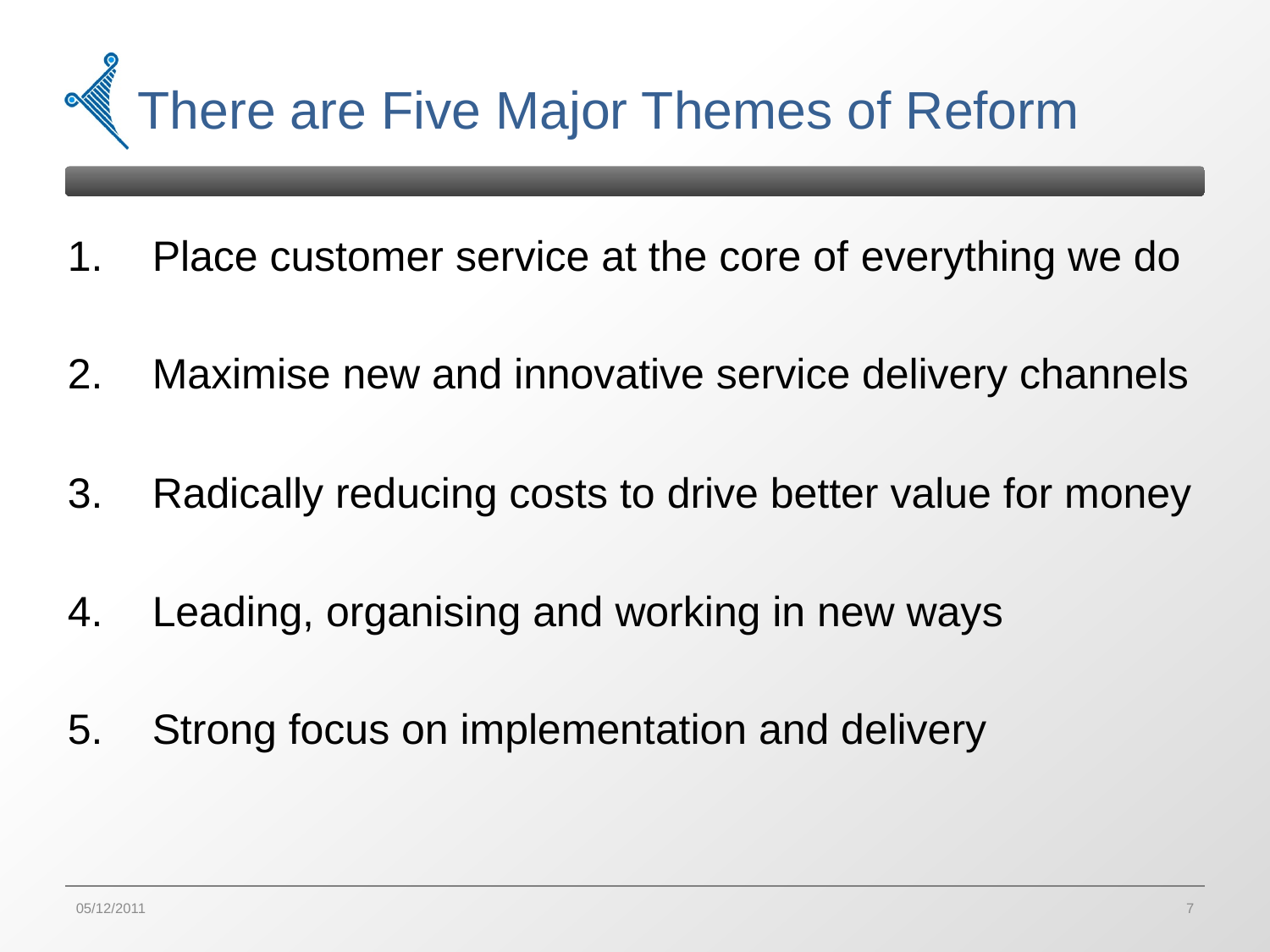

There are Five Major Themes of Reform
Place customer service at the core of everything we do

Maximise new and innovative service delivery channels

Radically reducing costs to drive better value for money

Leading, organising and working in new ways

Strong focus on implementation and delivery
05/12/2011
7